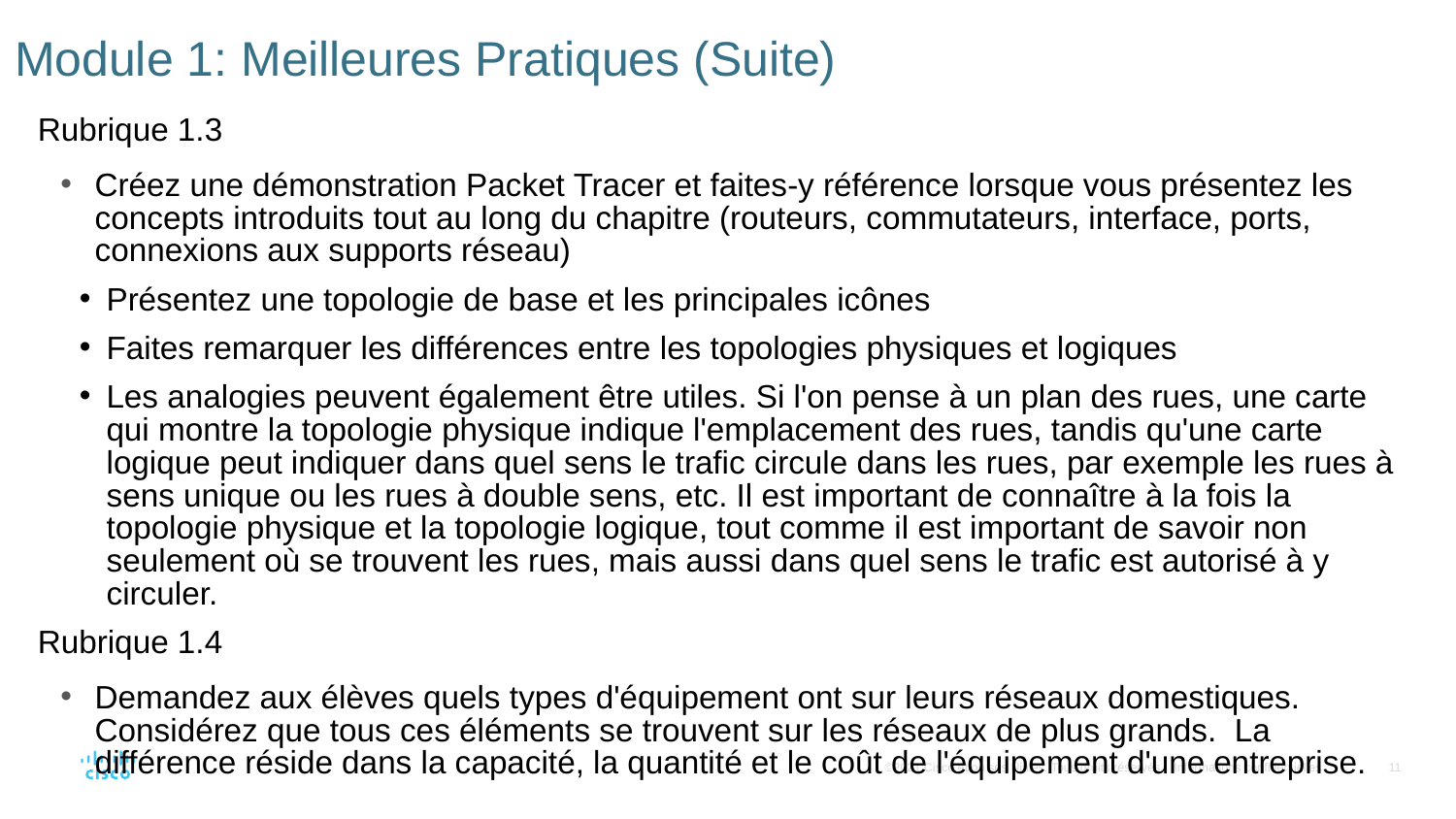

# Module 1: Meilleures Pratiques (Suite)
Rubrique 1.3
Créez une démonstration Packet Tracer et faites-y référence lorsque vous présentez les concepts introduits tout au long du chapitre (routeurs, commutateurs, interface, ports, connexions aux supports réseau)
Présentez une topologie de base et les principales icônes
Faites remarquer les différences entre les topologies physiques et logiques
Les analogies peuvent également être utiles. Si l'on pense à un plan des rues, une carte qui montre la topologie physique indique l'emplacement des rues, tandis qu'une carte logique peut indiquer dans quel sens le trafic circule dans les rues, par exemple les rues à sens unique ou les rues à double sens, etc. Il est important de connaître à la fois la topologie physique et la topologie logique, tout comme il est important de savoir non seulement où se trouvent les rues, mais aussi dans quel sens le trafic est autorisé à y circuler.
Rubrique 1.4
Demandez aux élèves quels types d'équipement ont sur leurs réseaux domestiques. Considérez que tous ces éléments se trouvent sur les réseaux de plus grands.  La différence réside dans la capacité, la quantité et le coût de l'équipement d'une entreprise.